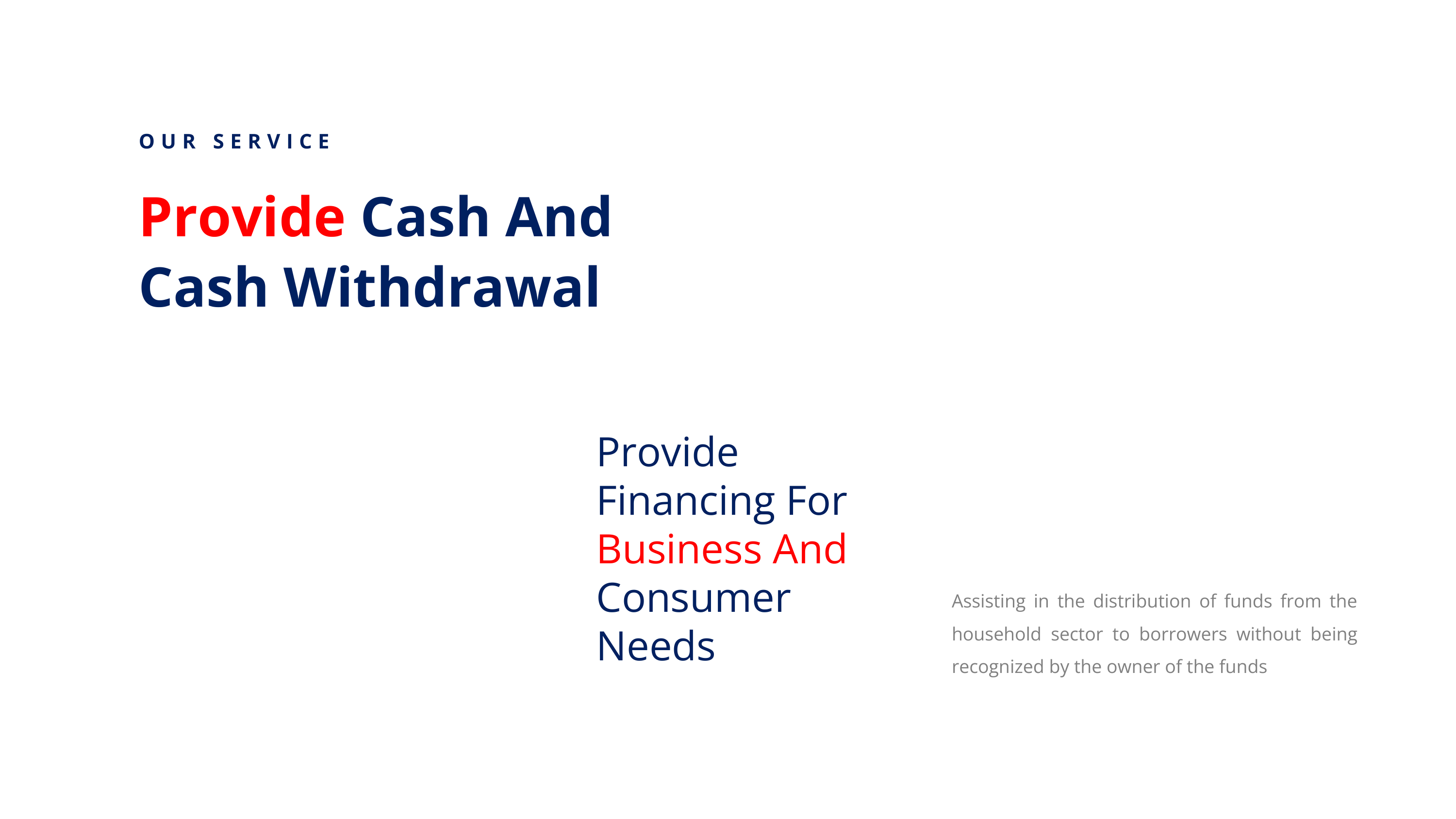

OUR SERVICE
Provide Cash And Cash Withdrawal

Provide Financing For Business And Consumer Needs
Assisting in the distribution of funds from the household sector to borrowers without being recognized by the owner of the funds